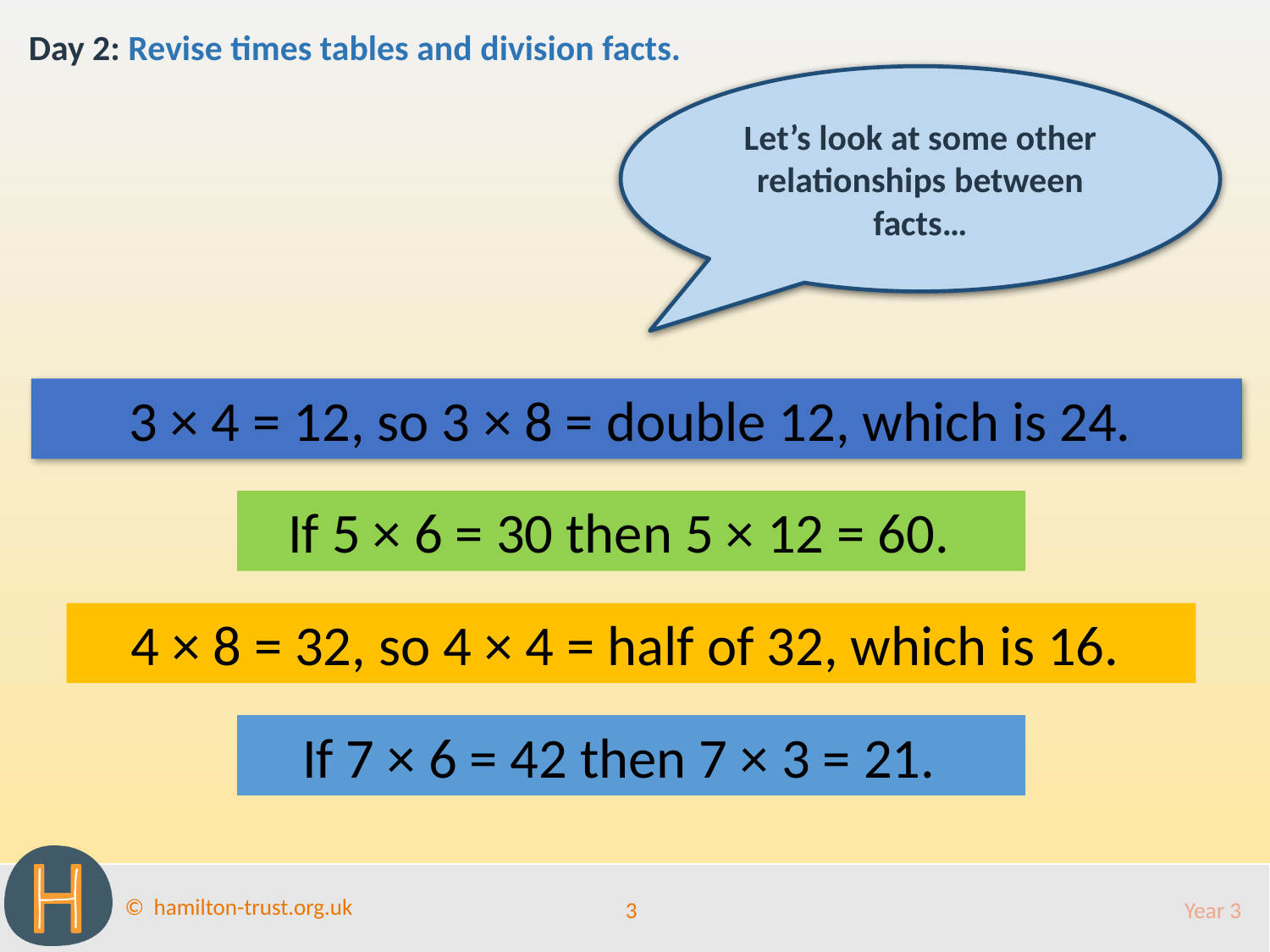

Day 2: Revise times tables and division facts.
Let’s look at some other relationships between facts…
3 × 4 = 12, so 3 × 8 = double 12, which is 24.
If 5 × 6 = 30 then 5 × 12 = 60.
4 × 8 = 32, so 4 × 4 = half of 32, which is 16.
If 7 × 6 = 42 then 7 × 3 = 21.
3
Year 3